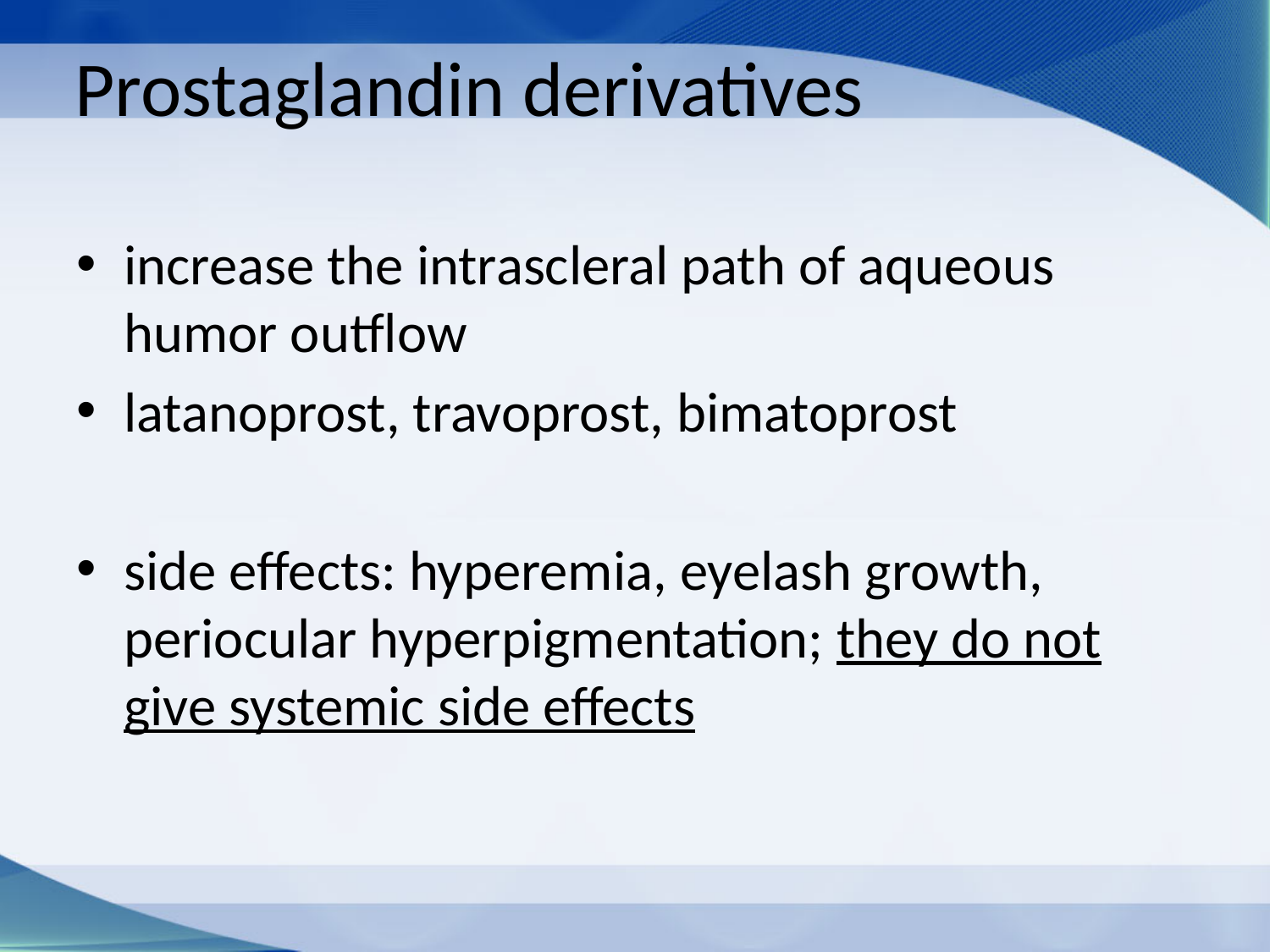

# Prostaglandin derivatives
increase the intrascleral path of aqueous humor outflow
latanoprost, travoprost, bimatoprost

side effects: hyperemia, eyelash growth, periocular hyperpigmentation; they do not give systemic side effects